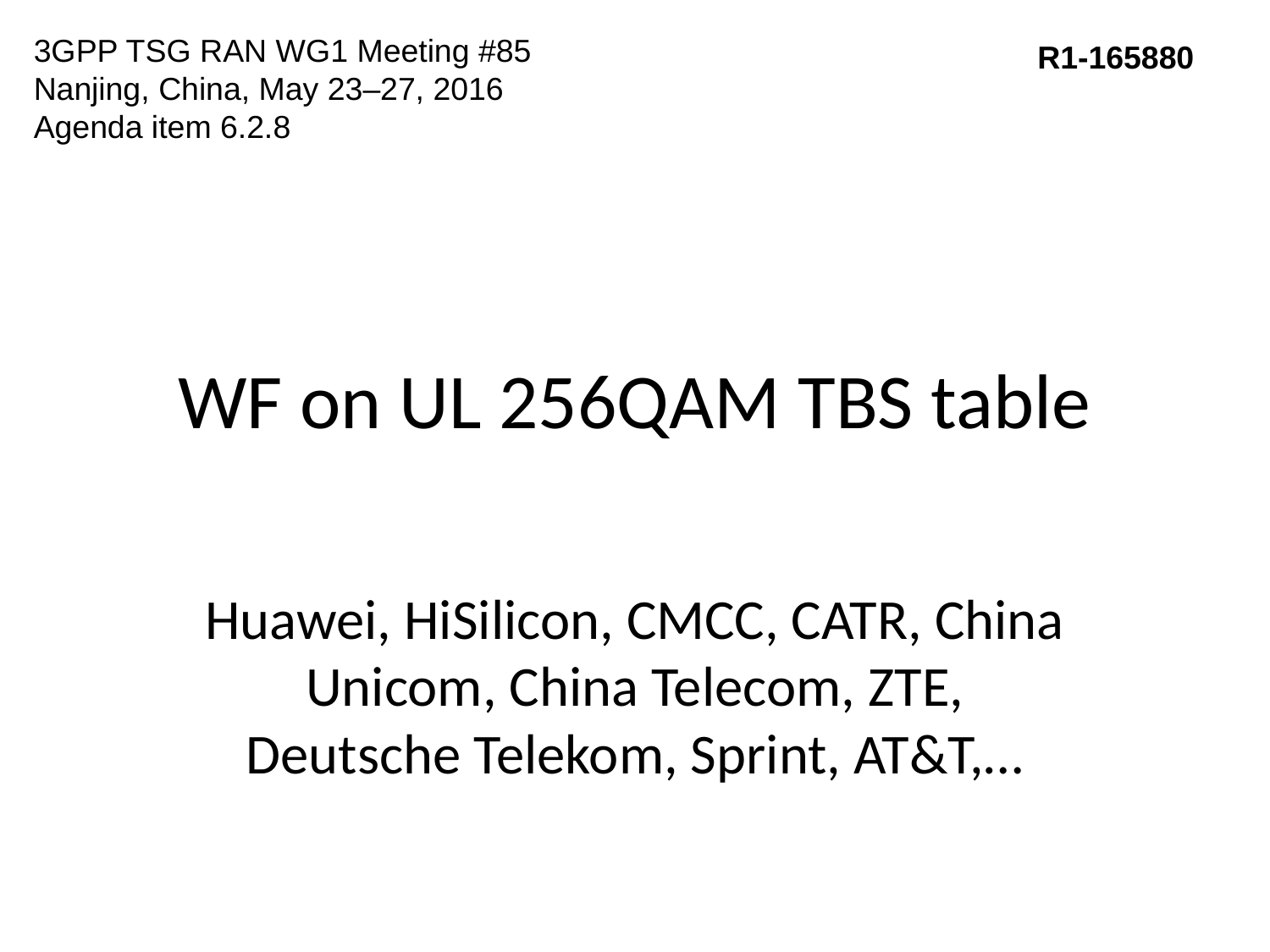

3GPP TSG RAN WG1 Meeting #85
Nanjing, China, May 23–27, 2016
Agenda item 6.2.8
R1-165880
# WF on UL 256QAM TBS table
Huawei, HiSilicon, CMCC, CATR, China Unicom, China Telecom, ZTE, Deutsche Telekom, Sprint, AT&T,…